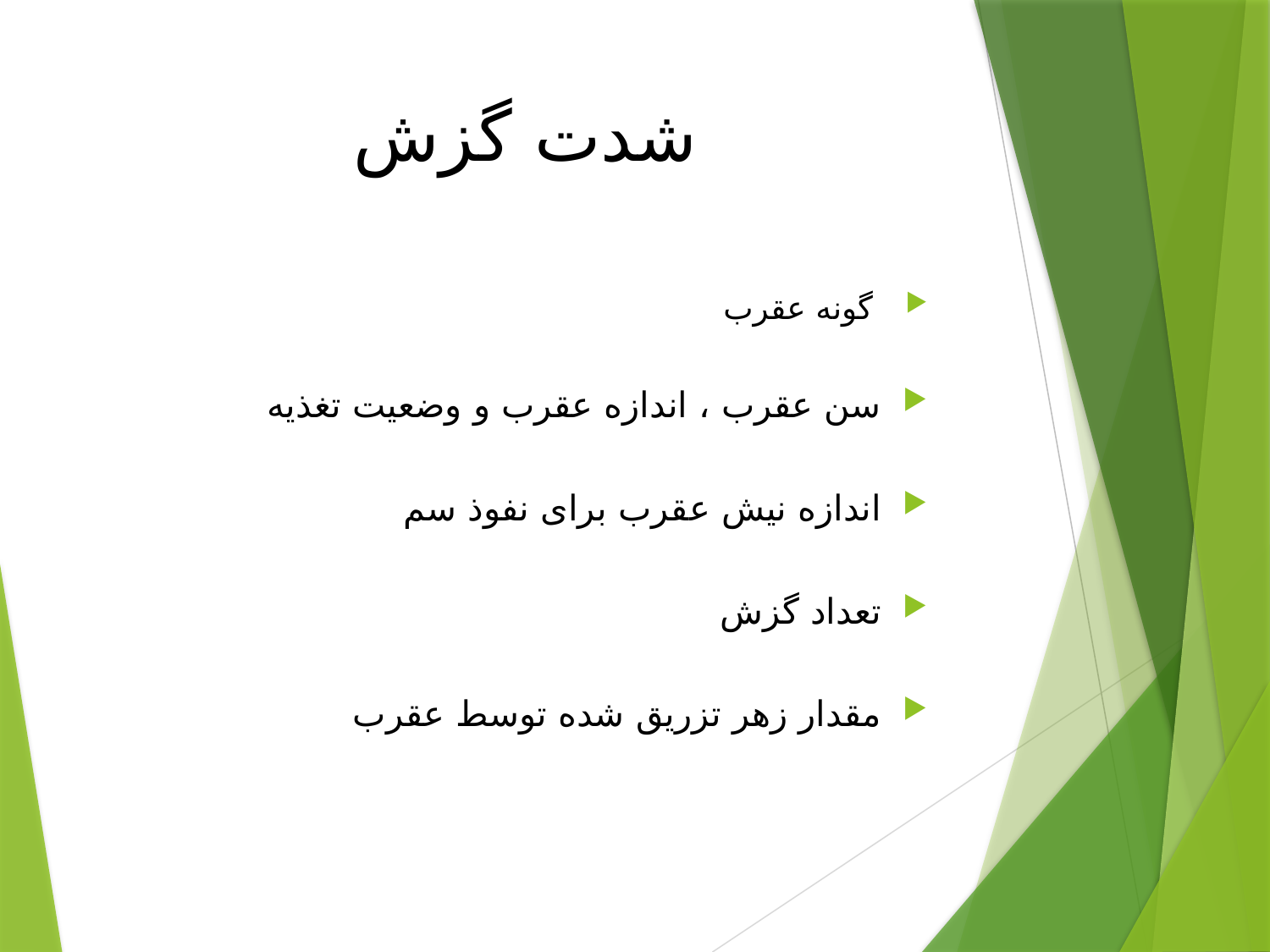

# شدت گزش

 گونه عقرب

سن عقرب ، اندازه عقرب و وضعیت تغذیه

اندازه نیش عقرب برای نفوذ سم

تعداد گزش

مقدار زهر تزریق شده توسط عقرب